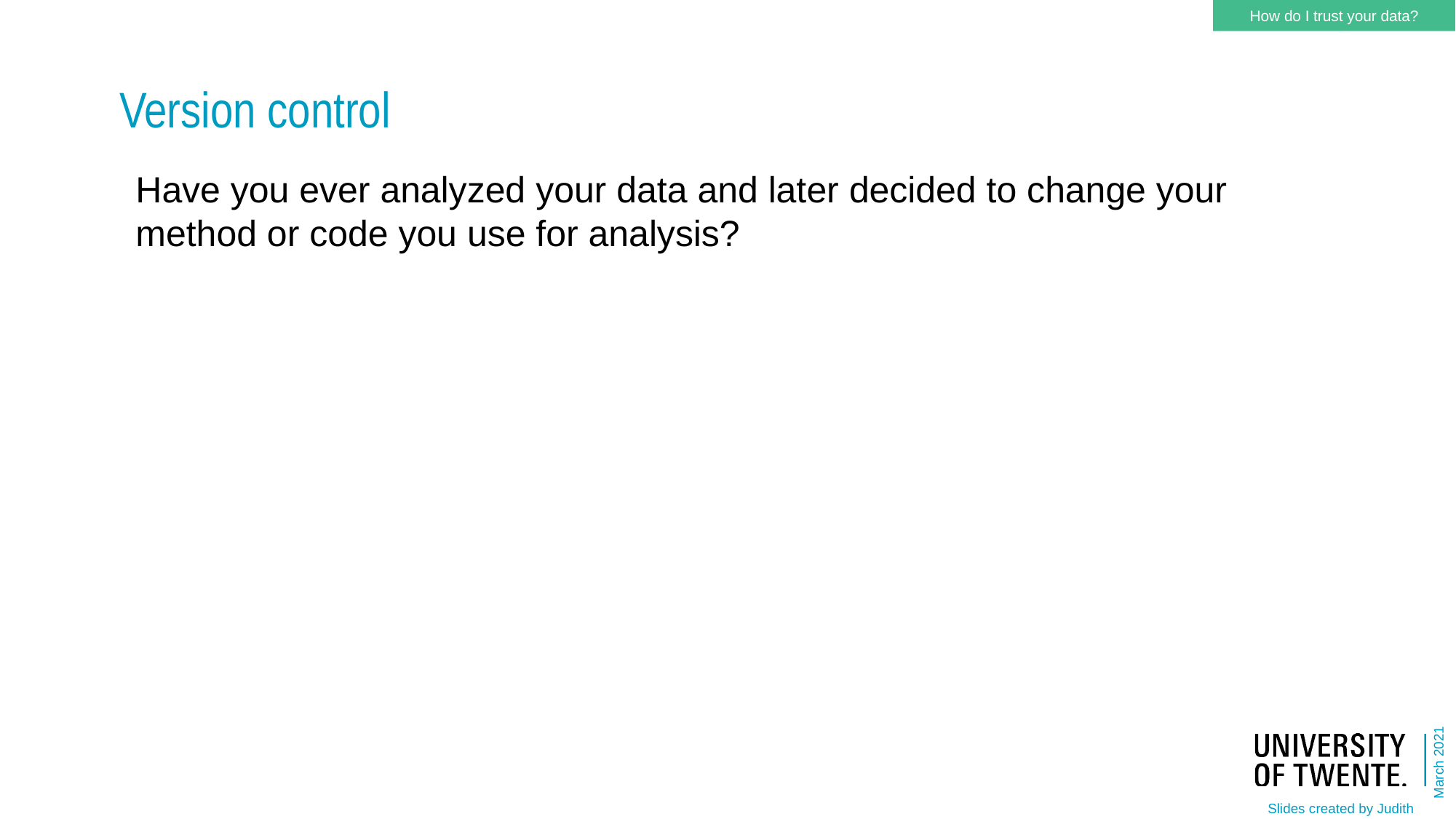

How do I trust your data?
Version control
Have you ever analyzed your data and later decided to change your method or code you use for analysis?